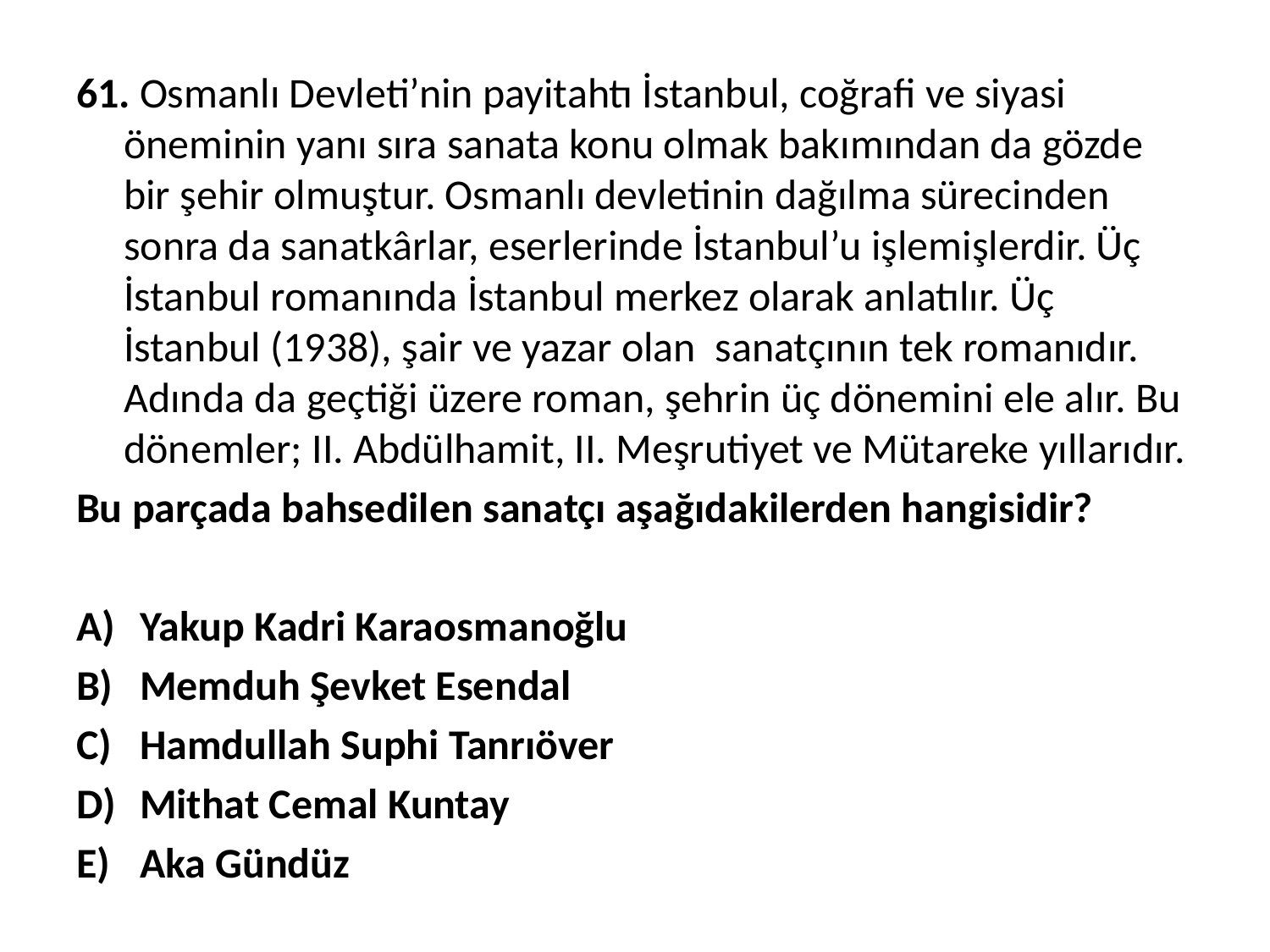

61. Osmanlı Devleti’nin payitahtı İstanbul, coğrafi ve siyasi öneminin yanı sıra sanata konu olmak bakımından da gözde bir şehir olmuştur. Osmanlı devletinin dağılma sürecinden sonra da sanatkârlar, eserlerinde İstanbul’u işlemişlerdir. Üç İstanbul romanında İstanbul merkez olarak anlatılır. Üç İstanbul (1938), şair ve yazar olan  sanatçının tek romanıdır. Adında da geçtiği üzere roman, şehrin üç dönemini ele alır. Bu dönemler; II. Abdülhamit, II. Meşrutiyet ve Mütareke yıllarıdır.
Bu parçada bahsedilen sanatçı aşağıdakilerden hangisidir?

Yakup Kadri Karaosmanoğlu
Memduh Şevket Esendal
Hamdullah Suphi Tanrıöver
Mithat Cemal Kuntay
Aka Gündüz